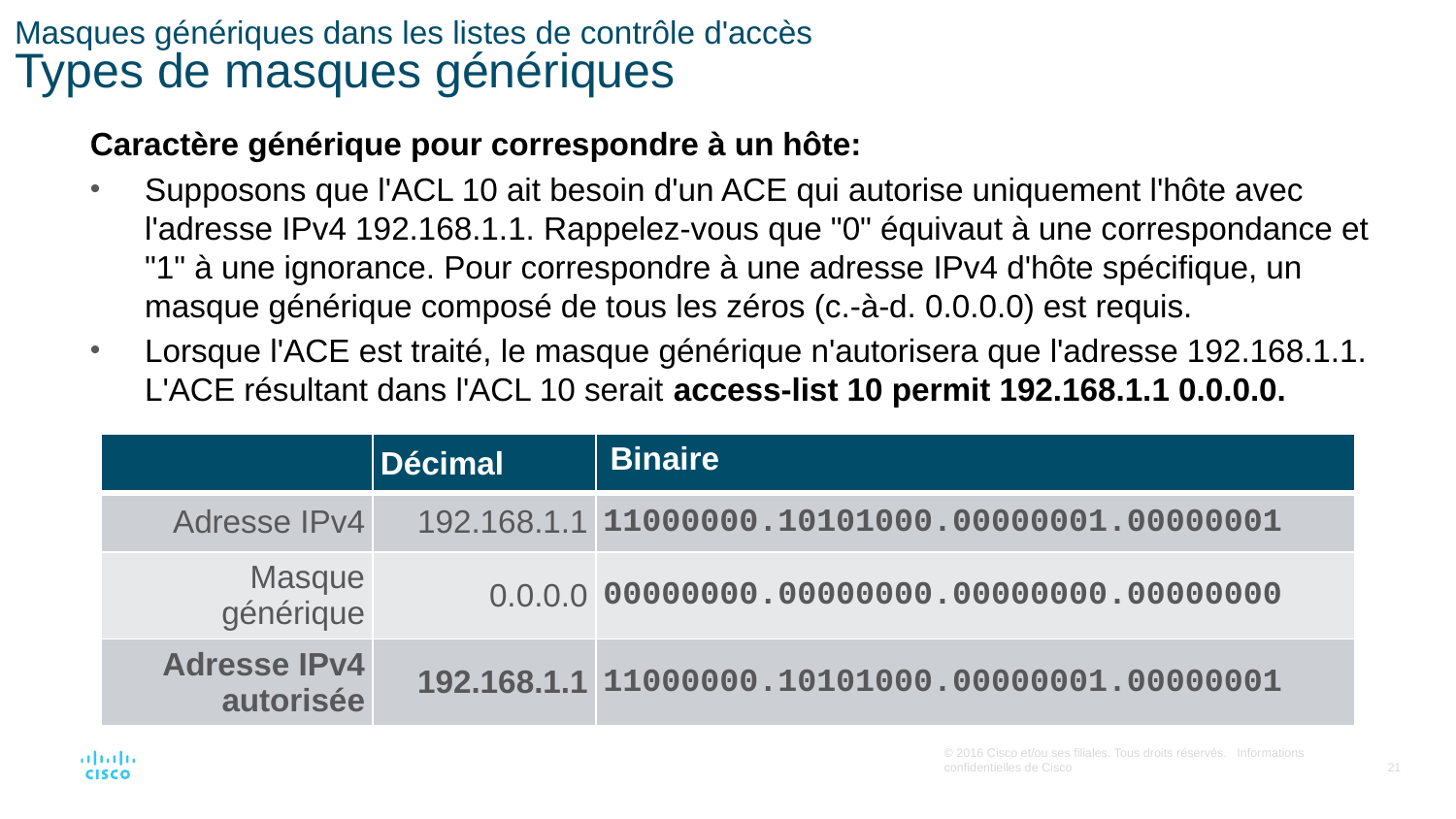

# Masques génériques dans les listes de contrôle d'accès Types de masques génériques
Caractère générique pour correspondre à un hôte:
Supposons que l'ACL 10 ait besoin d'un ACE qui autorise uniquement l'hôte avec l'adresse IPv4 192.168.1.1. Rappelez-vous que "0" équivaut à une correspondance et "1" à une ignorance. Pour correspondre à une adresse IPv4 d'hôte spécifique, un masque générique composé de tous les zéros (c.-à-d. 0.0.0.0) est requis.
Lorsque l'ACE est traité, le masque générique n'autorisera que l'adresse 192.168.1.1. L'ACE résultant dans l'ACL 10 serait access-list 10 permit 192.168.1.1 0.0.0.0.

|  | Décimal | Binaire |
| --- | --- | --- |
| Adresse IPv4 | 192.168.1.1 | 11000000.10101000.00000001.00000001 |
| Masque générique | 0.0.0.0 | 00000000.00000000.00000000.00000000 |
| Adresse IPv4 autorisée | 192.168.1.1 | 11000000.10101000.00000001.00000001 |